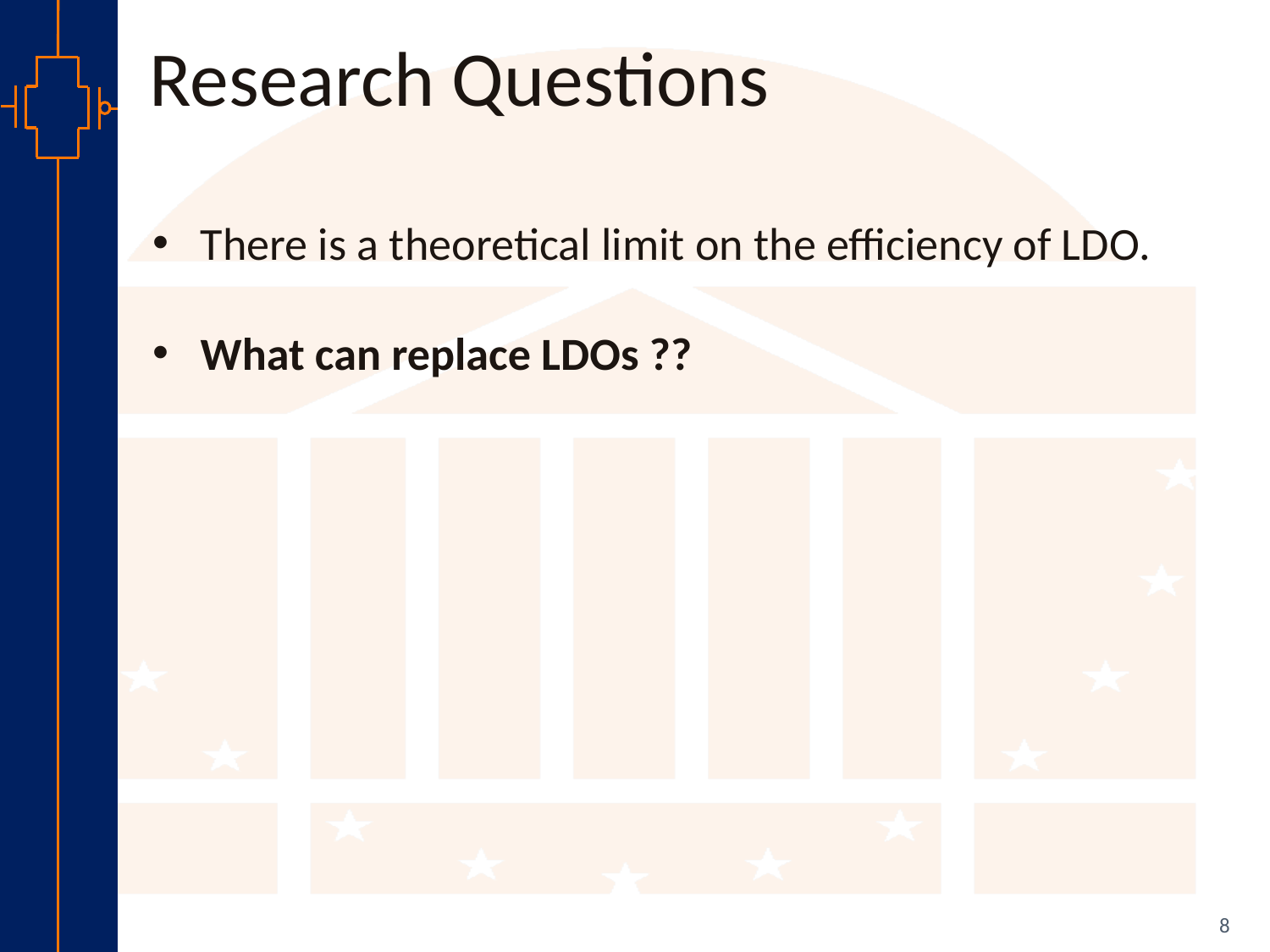

Research Questions

There is a theoretical limit on the efficiency of LDO.

What can replace LDOs ??

8